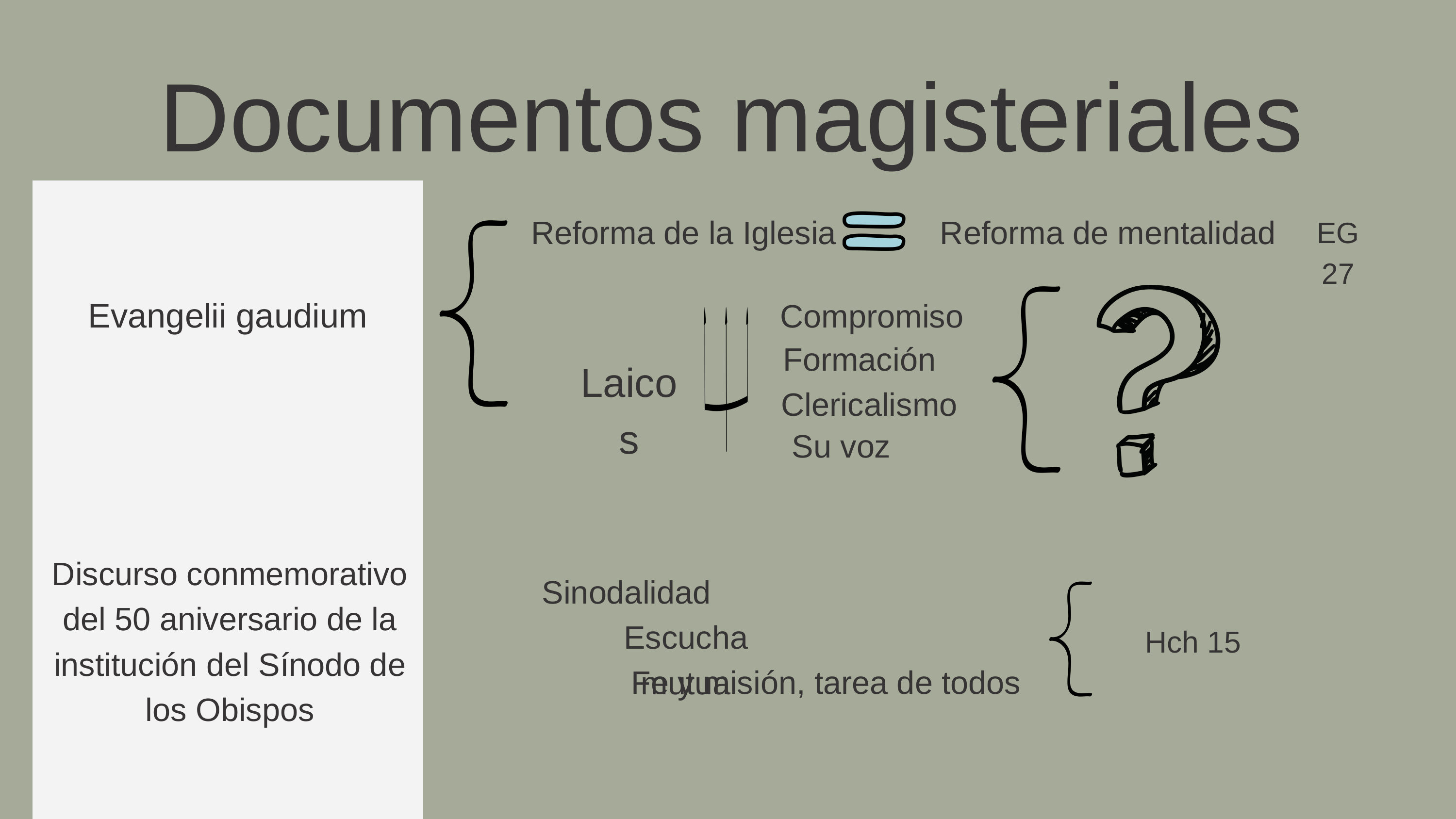

Documentos magisteriales

Reforma de la Iglesia
Reforma de mentalidad
EG 27

Evangelii gaudium
Compromiso
Formación
Laicos

Clericalismo
Su voz

Discurso conmemorativo
del 50 aniversario de la institución del Sínodo de los Obispos
Sinodalidad

Escucha mutua
Hch 15
Fe y misión, tarea de todos